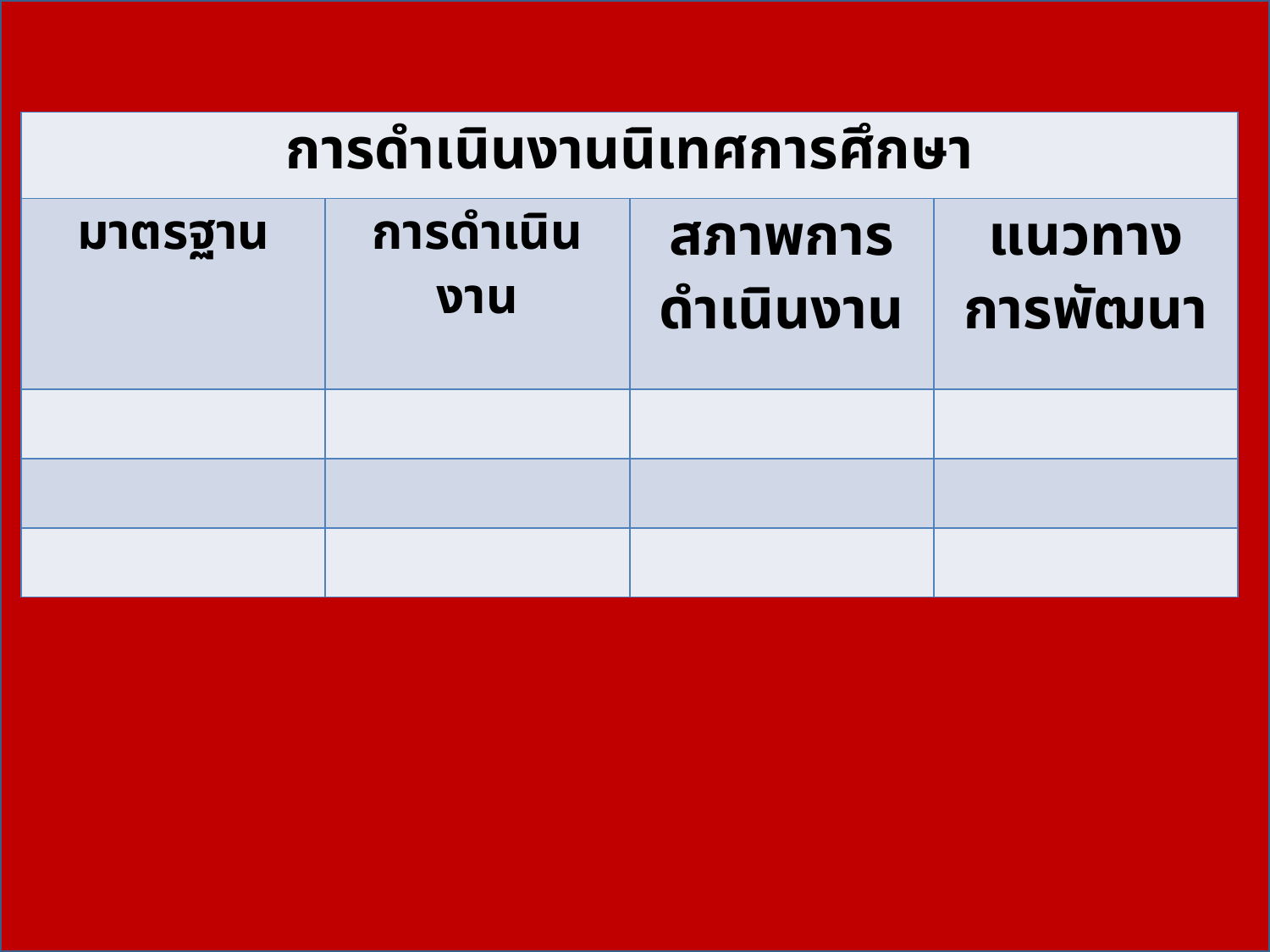

| การดำเนินงานนิเทศการศึกษา |  |  |  |
| --- | --- | --- | --- |
| มาตรฐาน | การดำเนินงาน | สภาพการดำเนินงาน | แนวทาง การพัฒนา |
|  |  |  |  |
|  |  |  |  |
|  |  |  |  |